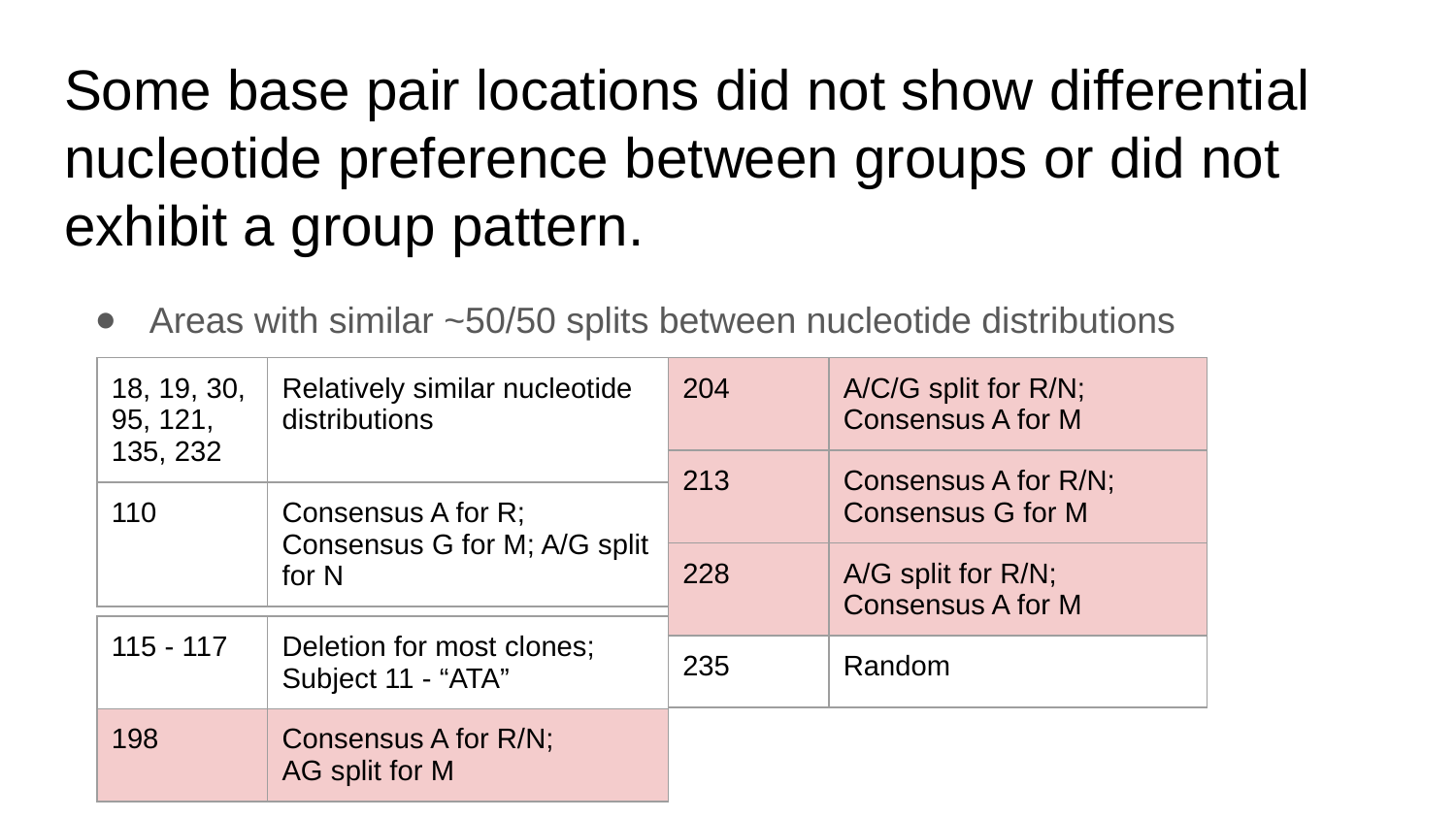

# Some base pair locations did not show differential nucleotide preference between groups or did not exhibit a group pattern.
Areas with similar ~50/50 splits between nucleotide distributions
| 18, 19, 30, 95, 121, 135, 232 | Relatively similar nucleotide distributions |
| --- | --- |
| 110 | Consensus A for R; Consensus G for M; A/G split for N |
| 204 | A/C/G split for R/N; Consensus A for M |
| --- | --- |
| 213 | Consensus A for R/N; Consensus G for M |
| 228 | A/G split for R/N; Consensus A for M |
| 235 | Random |
| 115 - 117 | Deletion for most clones; Subject 11 - “ATA” |
| --- | --- |
| 198 | Consensus A for R/N; AG split for M |